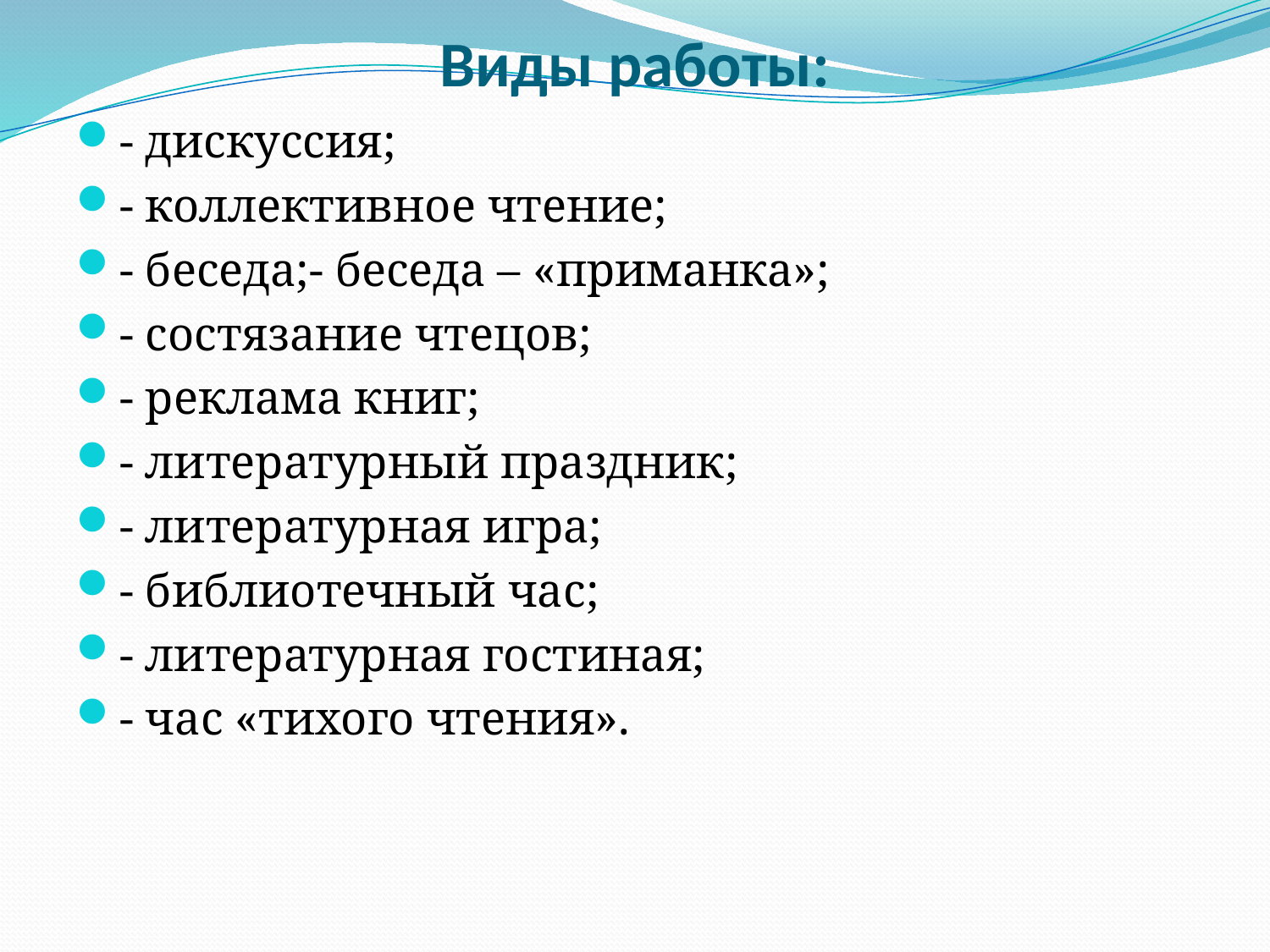

# Виды работы:
- дискуссия;
- коллективное чтение;
- беседа;- беседа – «приманка»;
- состязание чтецов;
- реклама книг;
- литературный праздник;
- литературная игра;
- библиотечный час;
- литературная гостиная;
- час «тихого чтения».